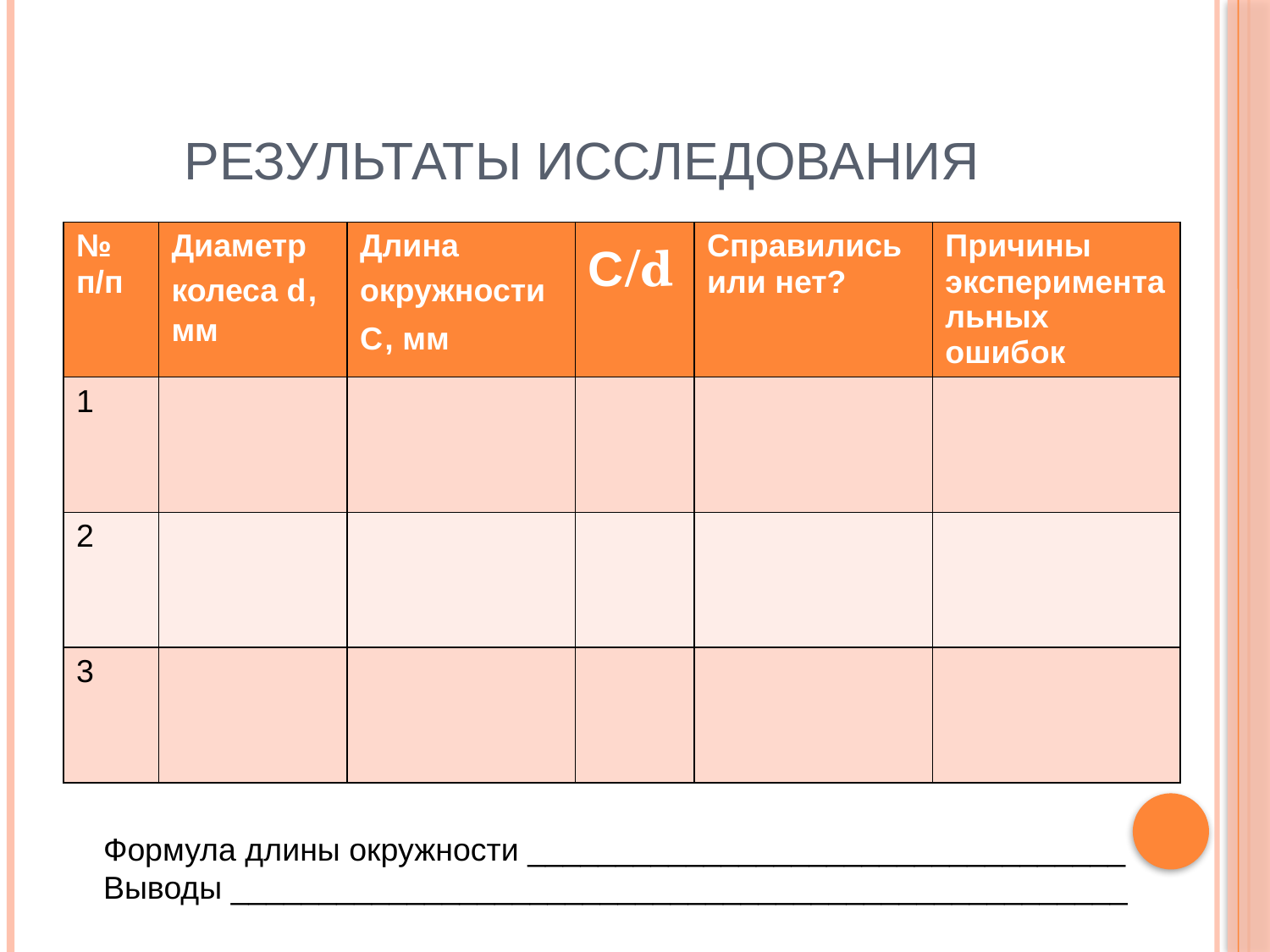

# Результаты исследования
| № п/п | Диаметр колеса d, мм | Длина окружности C, мм | C/d | Справились или нет? | Причины экспериментальных ошибок |
| --- | --- | --- | --- | --- | --- |
| 1 |  |  |  |  |  |
| 2 |  |  |  |  |  |
| 3 |  |  |  |  |  |
Формула длины окружности __________________________________
Выводы ___________________________________________________